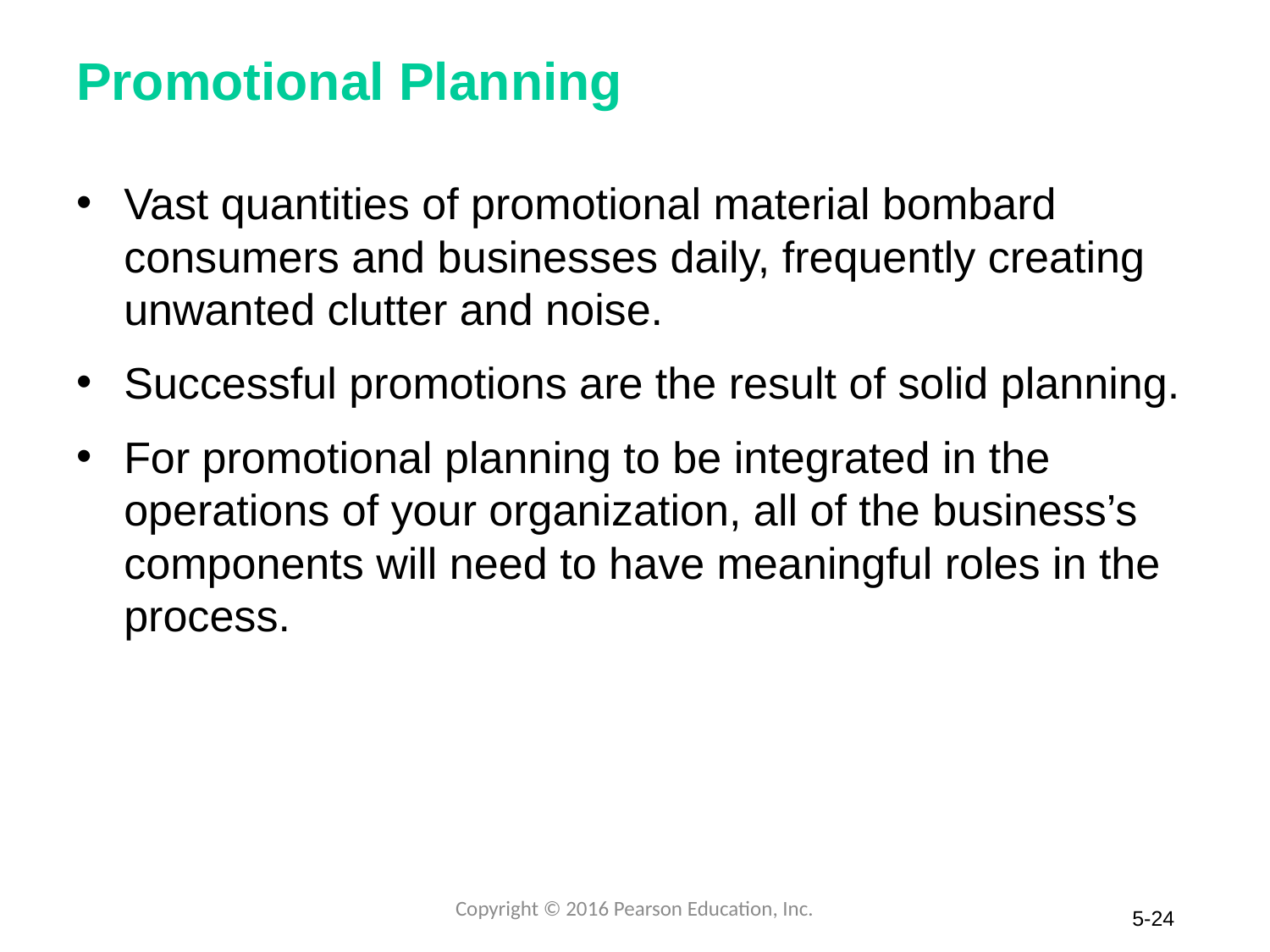

# Promotional Planning
Vast quantities of promotional material bombard consumers and businesses daily, frequently creating unwanted clutter and noise.

Successful promotions are the result of solid planning.

For promotional planning to be integrated in the operations of your organization, all of the business’s components will need to have meaningful roles in the process.
Copyright © 2016 Pearson Education, Inc.